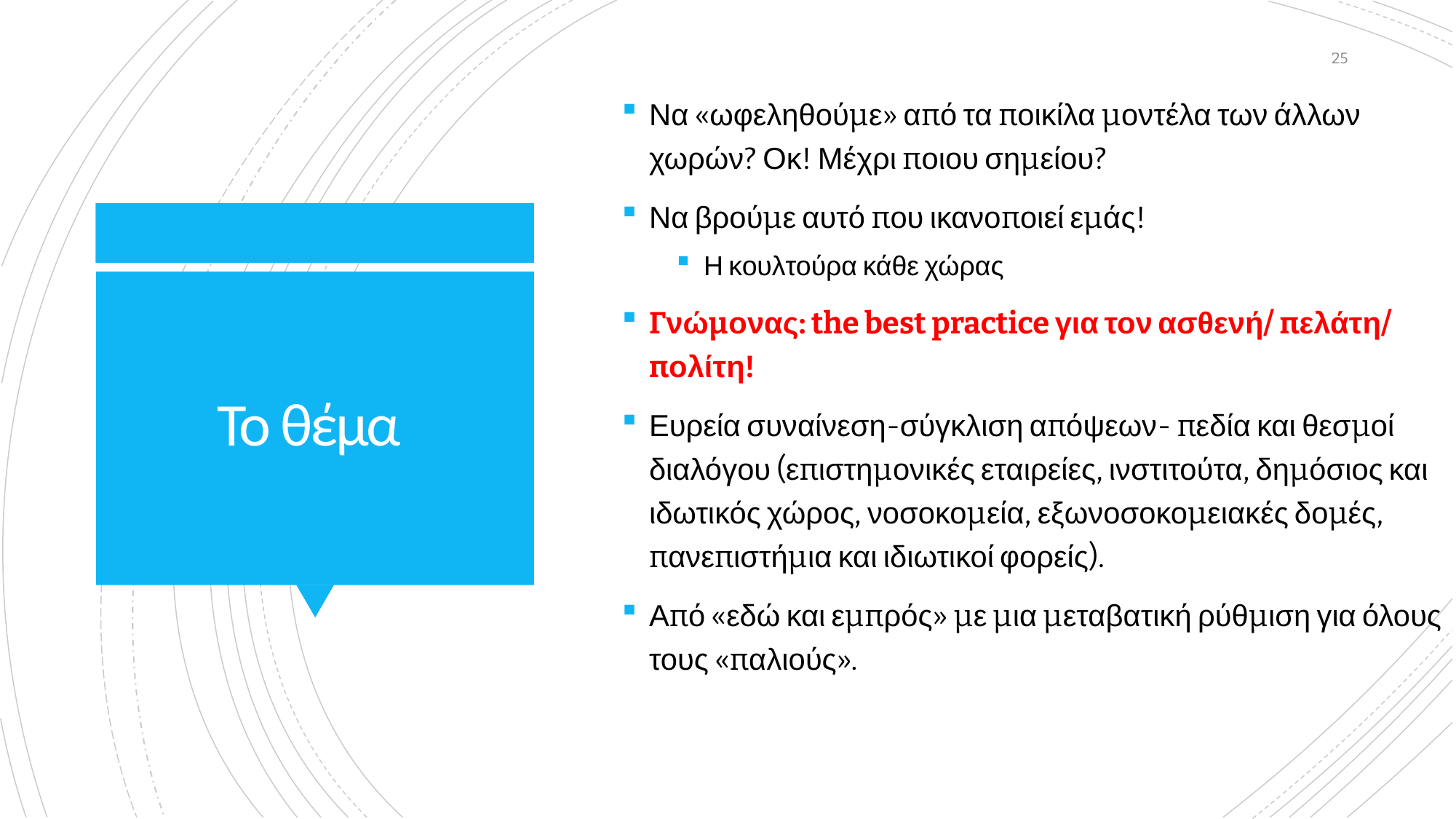

25
Να «ωφεληθούμε» από τα ποικίλα μοντέλα των άλλων χωρών? Οκ! Μέχρι ποιου σημείου?
Να βρούμε αυτό που ικανοποιεί εμάς!
Η κουλτούρα κάθε χώρας
Γνώμονας: the best practice για τον ασθενή/ πελάτη/ πολίτη!
Ευρεία συναίνεση-σύγκλιση απόψεων- πεδία και θεσμοί διαλόγου (επιστημονικές εταιρείες, ινστιτούτα, δημόσιος και ιδωτικός χώρος, νοσοκομεία, εξωνοσοκομειακές δομές, πανεπιστήμια και ιδιωτικοί φορείς).
Από «εδώ και εμπρός» με μια μεταβατική ρύθμιση για όλους τους «παλιούς».

# Το θέμα